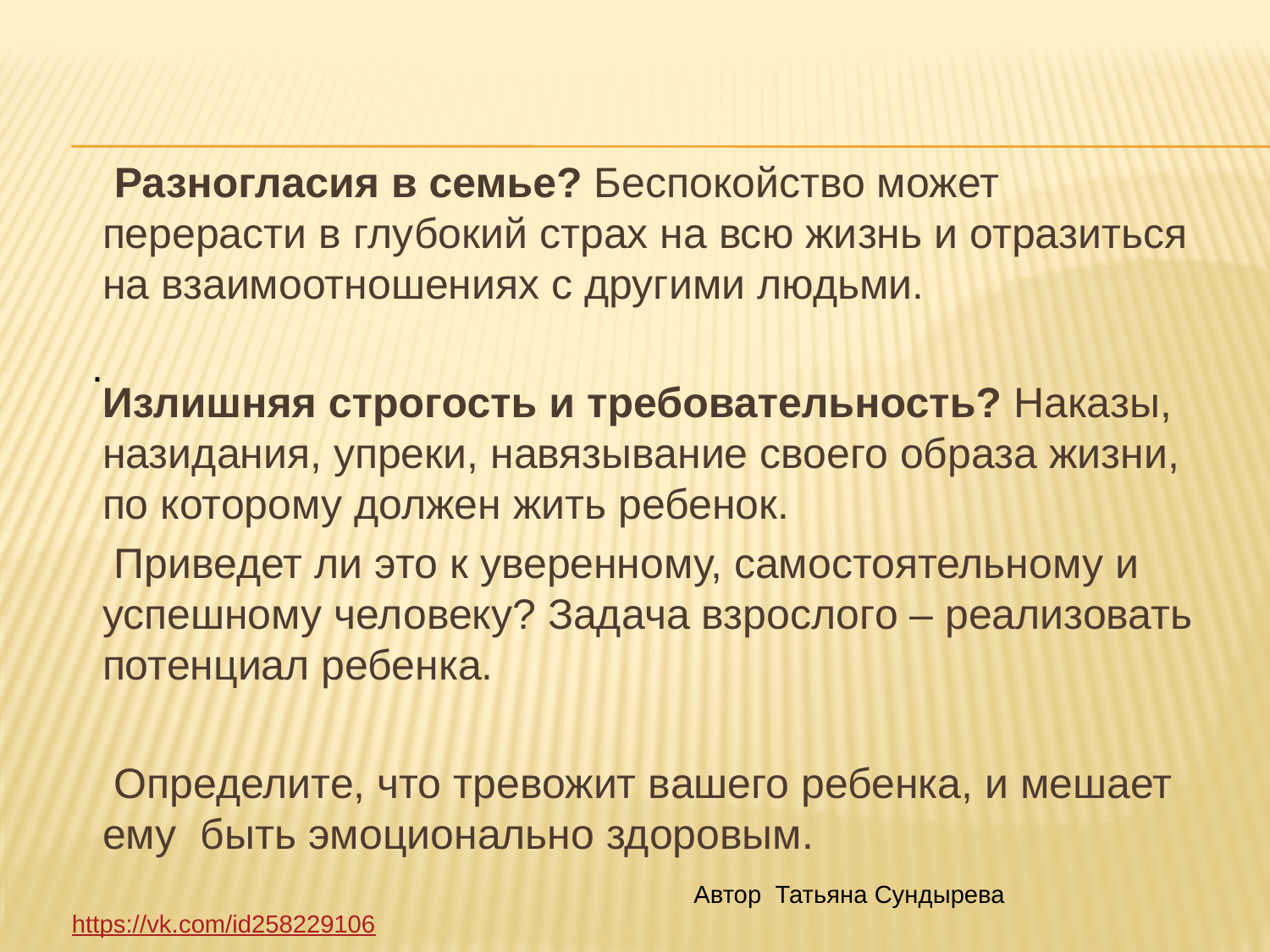

Разногласия в семье? Беспокойство может перерасти в глубокий страх на всю жизнь и отразиться  на взаимоотношениях с другими людьми.

    Излишняя строгость и требовательность? Наказы, назидания, упреки, навязывание своего образа жизни, по которому должен жить ребенок.
     Приведет ли это к уверенному, самостоятельному и успешному человеку? Задача взрослого – реализовать потенциал ребенка.

     Определите, что тревожит вашего ребенка, и мешает ему  быть эмоционально здоровым.

#
.

                                                                                         Автор  Татьяна Сундыреваhttps://vk.com/id258229106